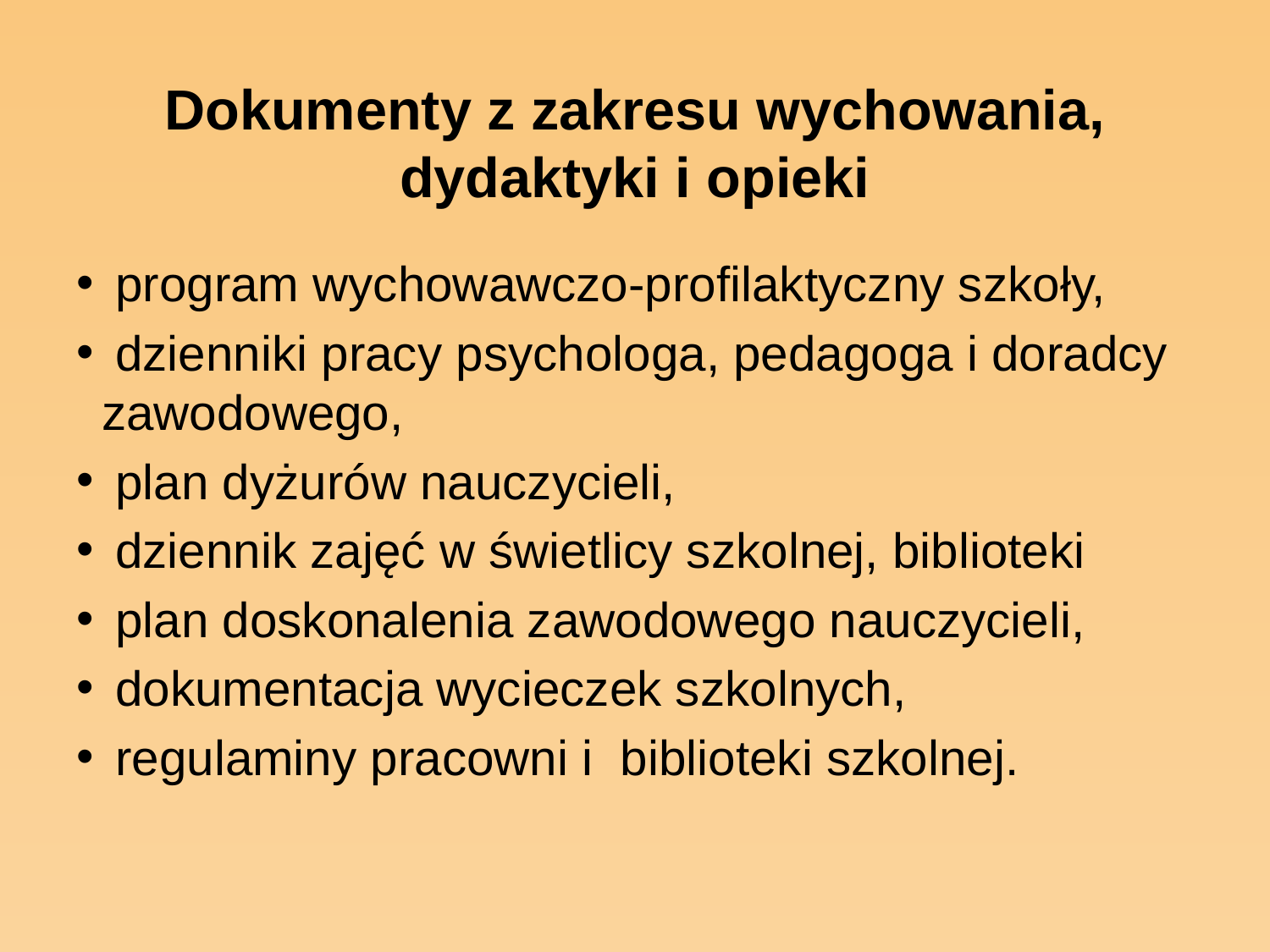

# Dokumenty z zakresu wychowania, dydaktyki i opieki
 program wychowawczo-profilaktyczny szkoły,
 dzienniki pracy psychologa, pedagoga i doradcy zawodowego,
 plan dyżurów nauczycieli,
 dziennik zajęć w świetlicy szkolnej, biblioteki
 plan doskonalenia zawodowego nauczycieli,
 dokumentacja wycieczek szkolnych,
 regulaminy pracowni i  biblioteki szkolnej.